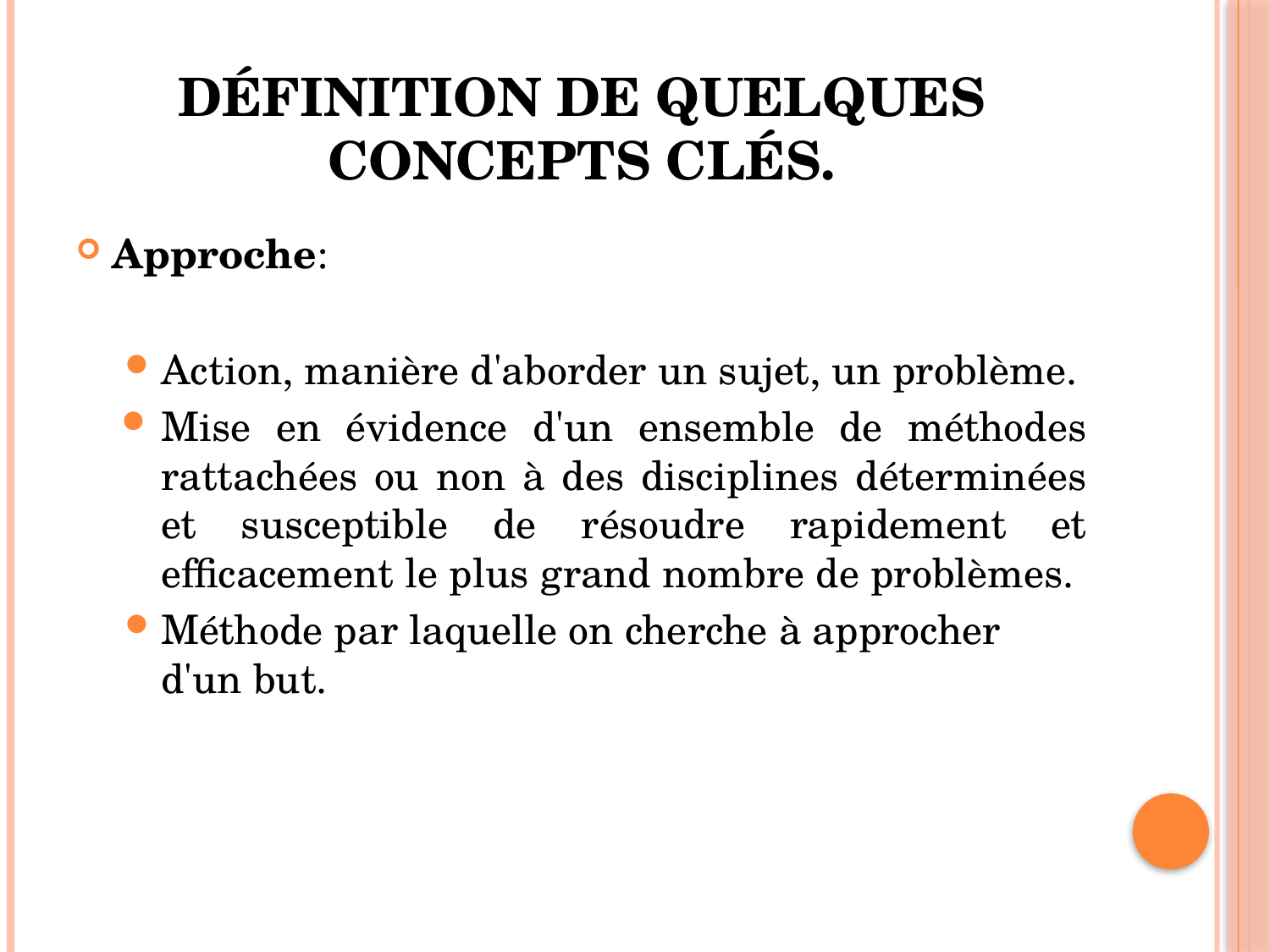

# Définition de quelques concepts clés.
Approche:

Action, manière d'aborder un sujet, un problème.
Mise en évidence d'un ensemble de méthodes rattachées ou non à des disciplines déterminées et susceptible de résoudre rapidement et efficacement le plus grand nombre de problèmes.
Méthode par laquelle on cherche à approcher d'un but.